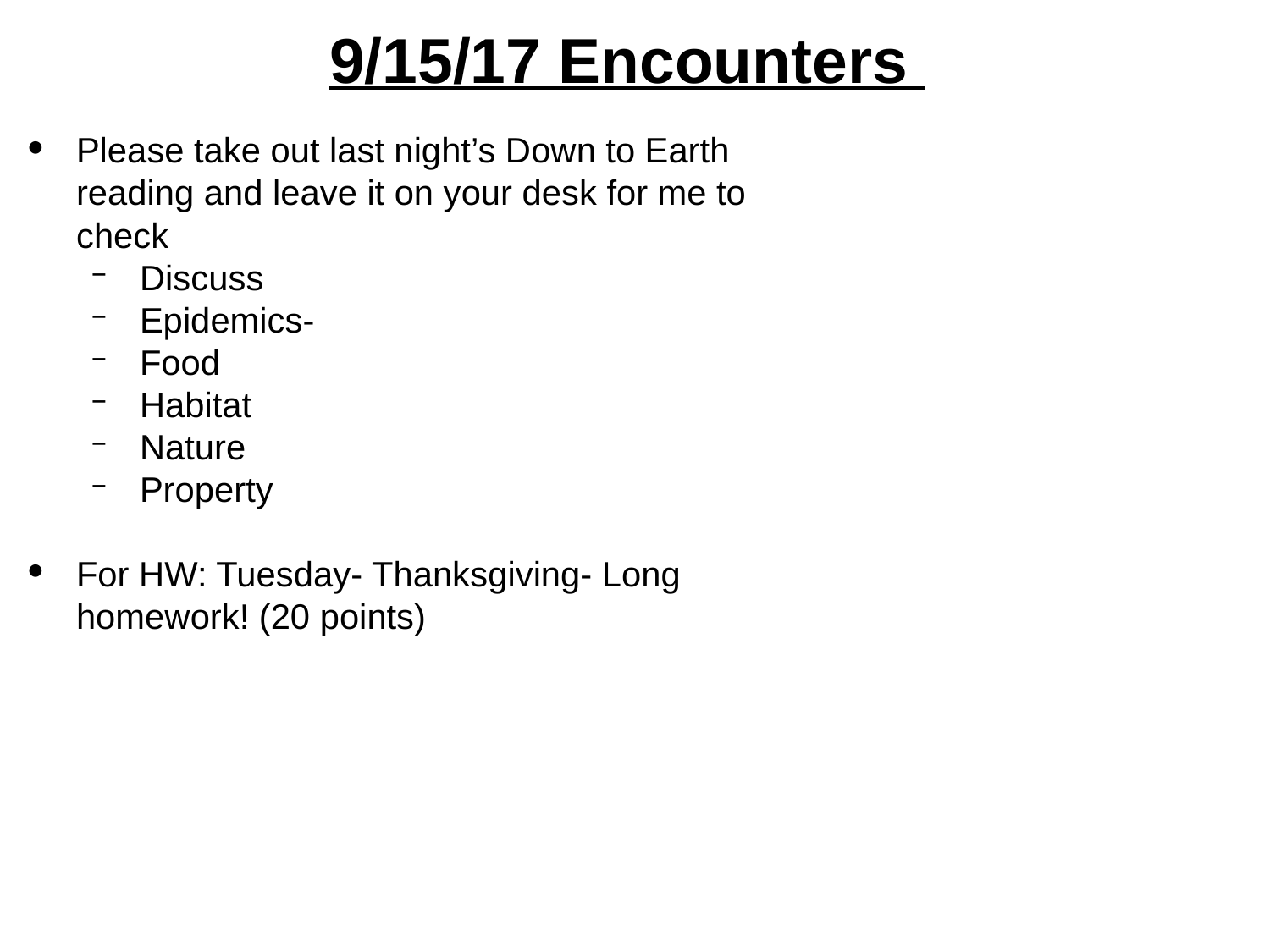

# 9/15/17 Encounters
Please take out last night’s Down to Earth reading and leave it on your desk for me to check
Discuss
Epidemics-
Food
Habitat
Nature
Property

For HW: Tuesday- Thanksgiving- Long homework! (20 points)